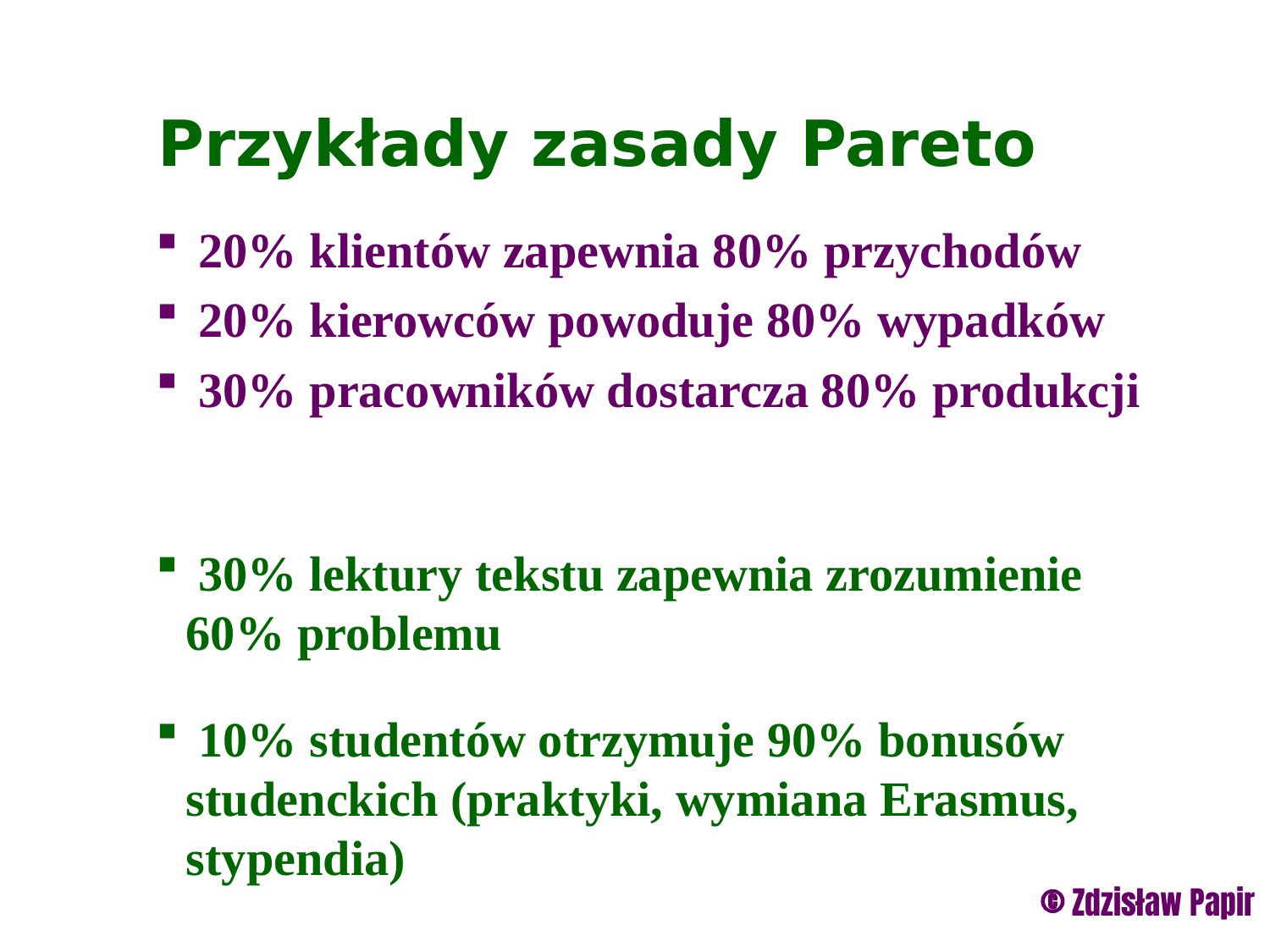

Przykłady zasady Pareto
 20% klientów zapewnia 80% przychodów
 20% kierowców powoduje 80% wypadków
 30% pracowników dostarcza 80% produkcji
 30% lektury tekstu zapewnia zrozumienie 60% problemu
 10% studentów otrzymuje 90% bonusów studenckich (praktyki, wymiana Erasmus, stypendia)
© Zdzisław Papir